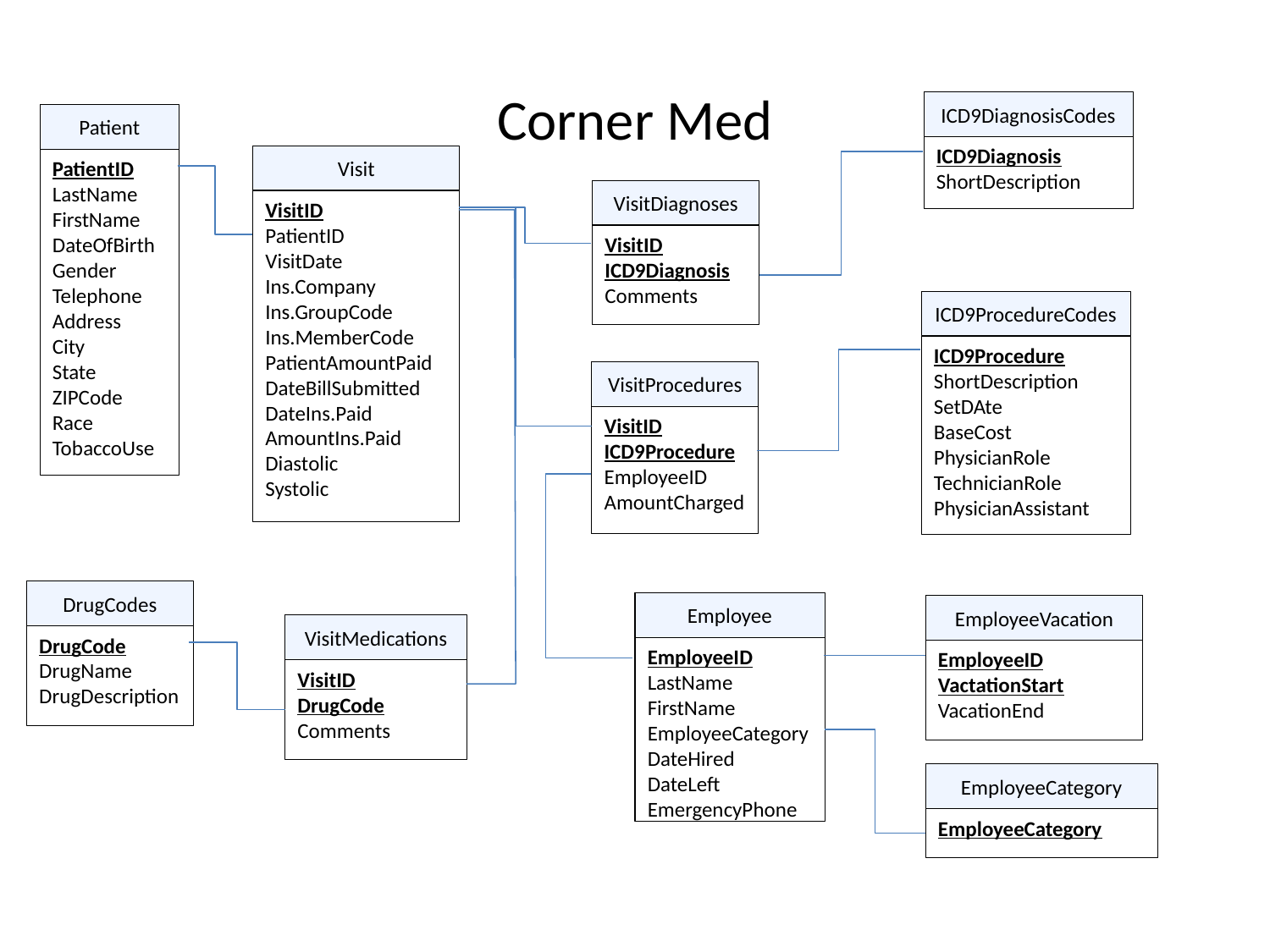

# Corner Med
ICD9DiagnosisCodes
Patient
ICD9Diagnosis
ShortDescription

Visit
PatientID
LastName
FirstName
DateOfBirth
Gender
Telephone
Address
City
State
ZIPCode
Race
TobaccoUse
VisitDiagnoses
VisitID
PatientID
VisitDate
Ins.Company
Ins.GroupCode
Ins.MemberCode
PatientAmountPaid
DateBillSubmitted
DateIns.Paid
AmountIns.Paid
Diastolic
Systolic

VisitID
ICD9Diagnosis
Comments

ICD9ProcedureCodes
ICD9Procedure
ShortDescription
SetDAte
BaseCost
PhysicianRole
TechnicianRole
PhysicianAssistant

VisitProcedures
VisitID
ICD9Procedure
EmployeeID
AmountCharged

DrugCodes
Employee
EmployeeVacation
VisitMedications
DrugCode
DrugName
DrugDescription

EmployeeID
LastName
FirstName
EmployeeCategory
DateHired
DateLeft
EmergencyPhone

EmployeeID
VactationStart
VacationEnd

VisitID
DrugCode
Comments

EmployeeCategory
EmployeeCategory